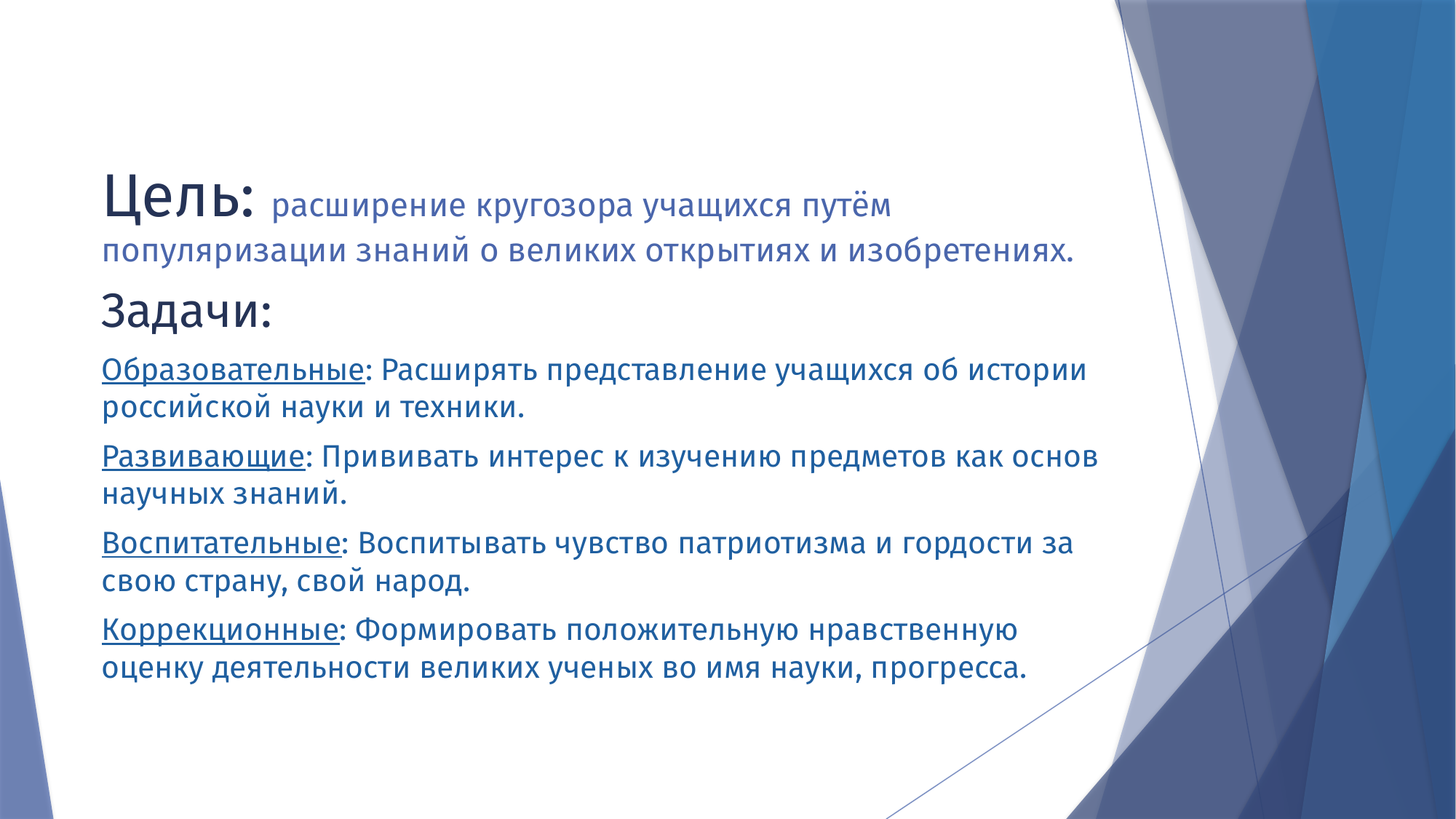

# Цель: расширение кругозора учащихся путём популяризации знаний о великих открытиях и изобретениях.
Задачи:
Образовательные: Расширять представление учащихся об истории российской науки и техники.
Развивающие: Прививать интерес к изучению предметов как основ научных знаний.
Воспитательные: Воспитывать чувство патриотизма и гордости за свою страну, свой народ.
Коррекционные: Формировать положительную нравственную оценку деятельности великих ученых во имя науки, прогресса.